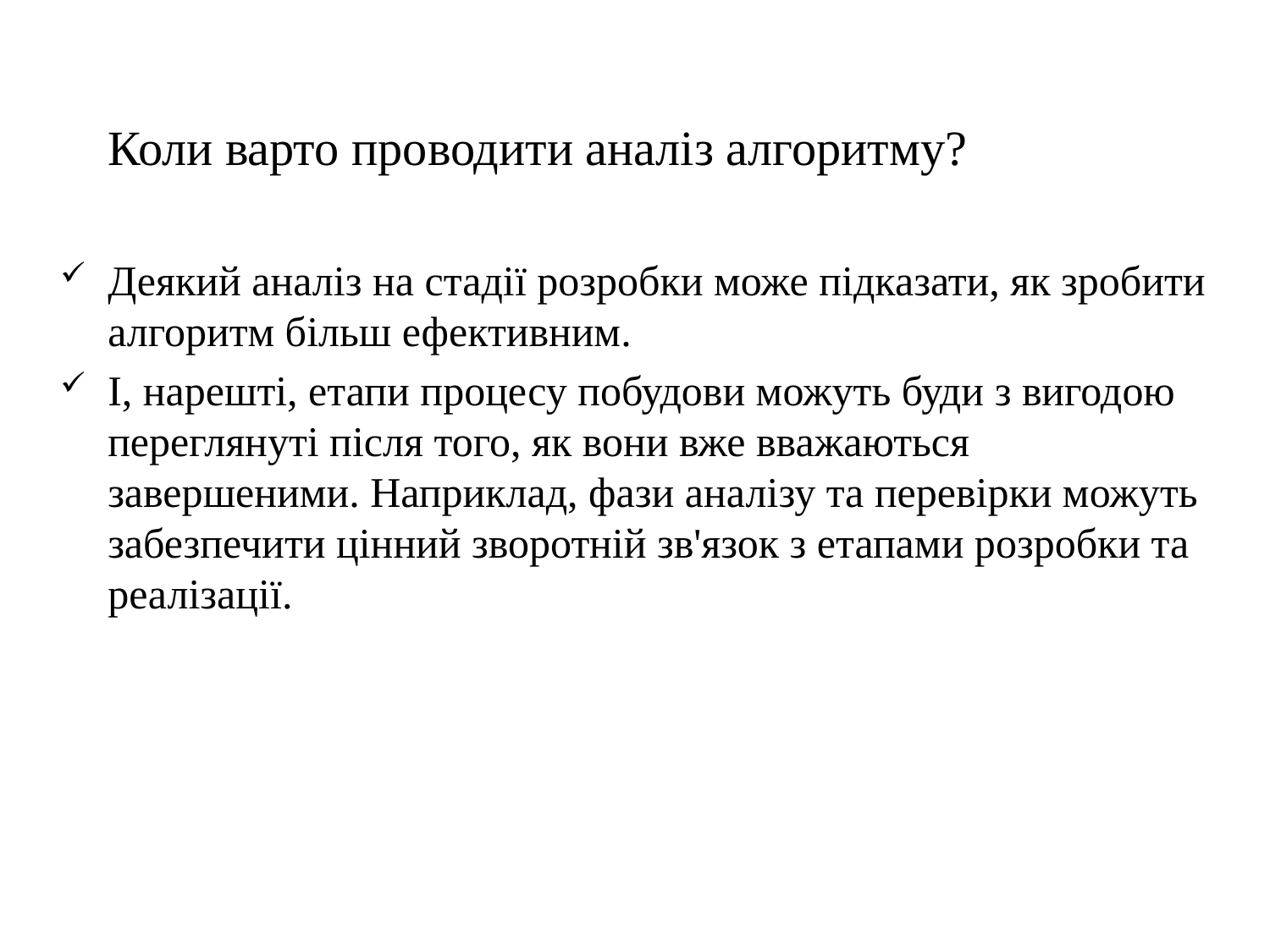

Коли варто проводити аналіз алгоритму?

Деякий аналіз на стадії розробки може підказати, як зробити алгоритм більш ефективним.
І, нарешті, етапи процесу побудови можуть буди з вигодою переглянуті після того, як вони вже вважаються завершеними. Наприклад, фази аналізу та перевірки можуть забезпечити цінний зворотній зв'язок з етапами розробки та реалізації.